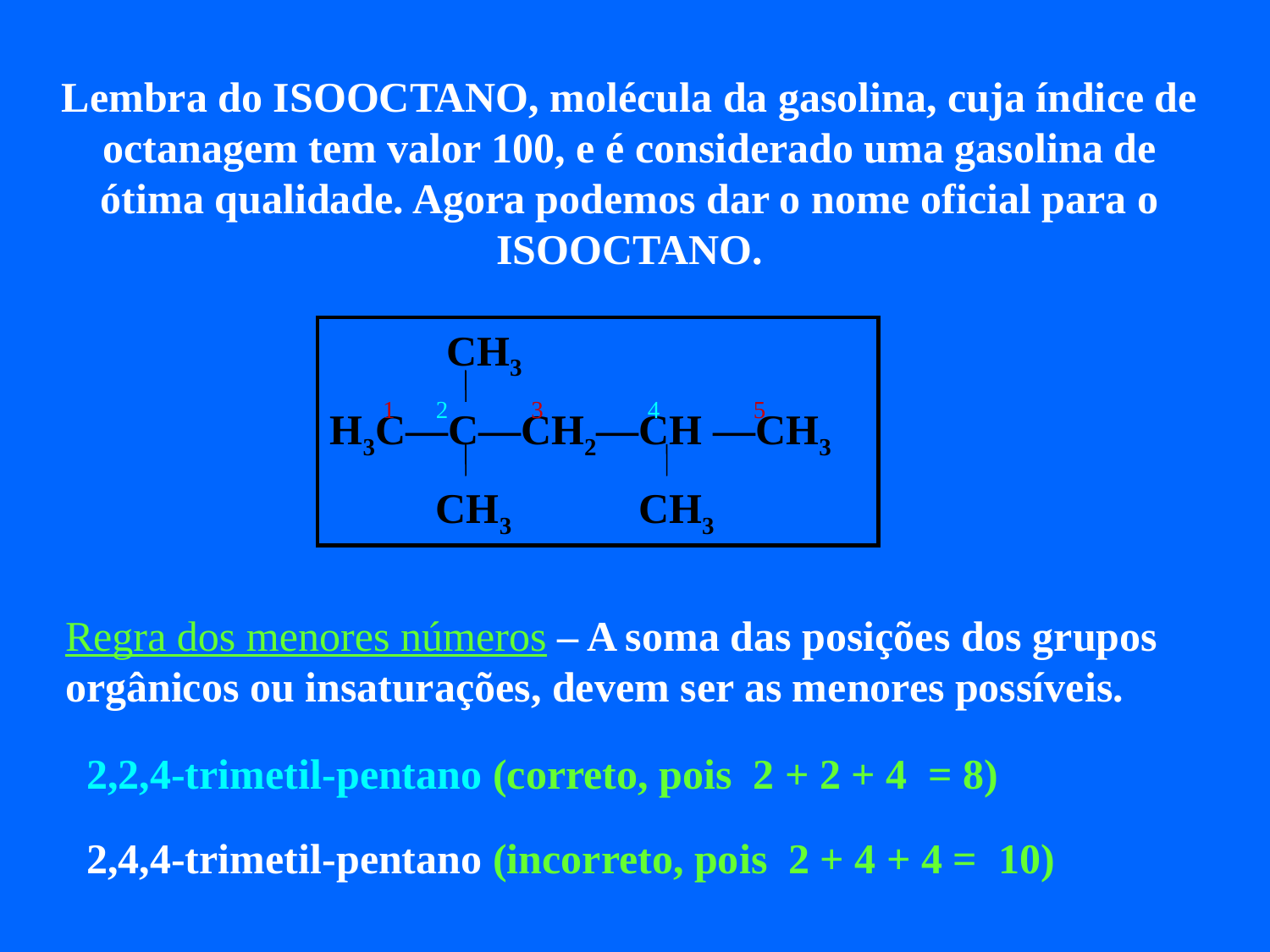

Lembra do ISOOCTANO, molécula da gasolina, cuja índice de octanagem tem valor 100, e é considerado uma gasolina de ótima qualidade. Agora podemos dar o nome oficial para o ISOOCTANO.
           CH3
H3C—C—CH2—CH —CH3
          CH3            CH3

1
2
3
4
5
Regra dos menores números – A soma das posições dos grupos orgânicos ou insaturações, devem ser as menores possíveis.
2,2,4-trimetil-pentano (correto, pois  2 + 2 + 4  = 8)
2,4,4-trimetil-pentano (incorreto, pois  2 + 4 + 4 =  10)